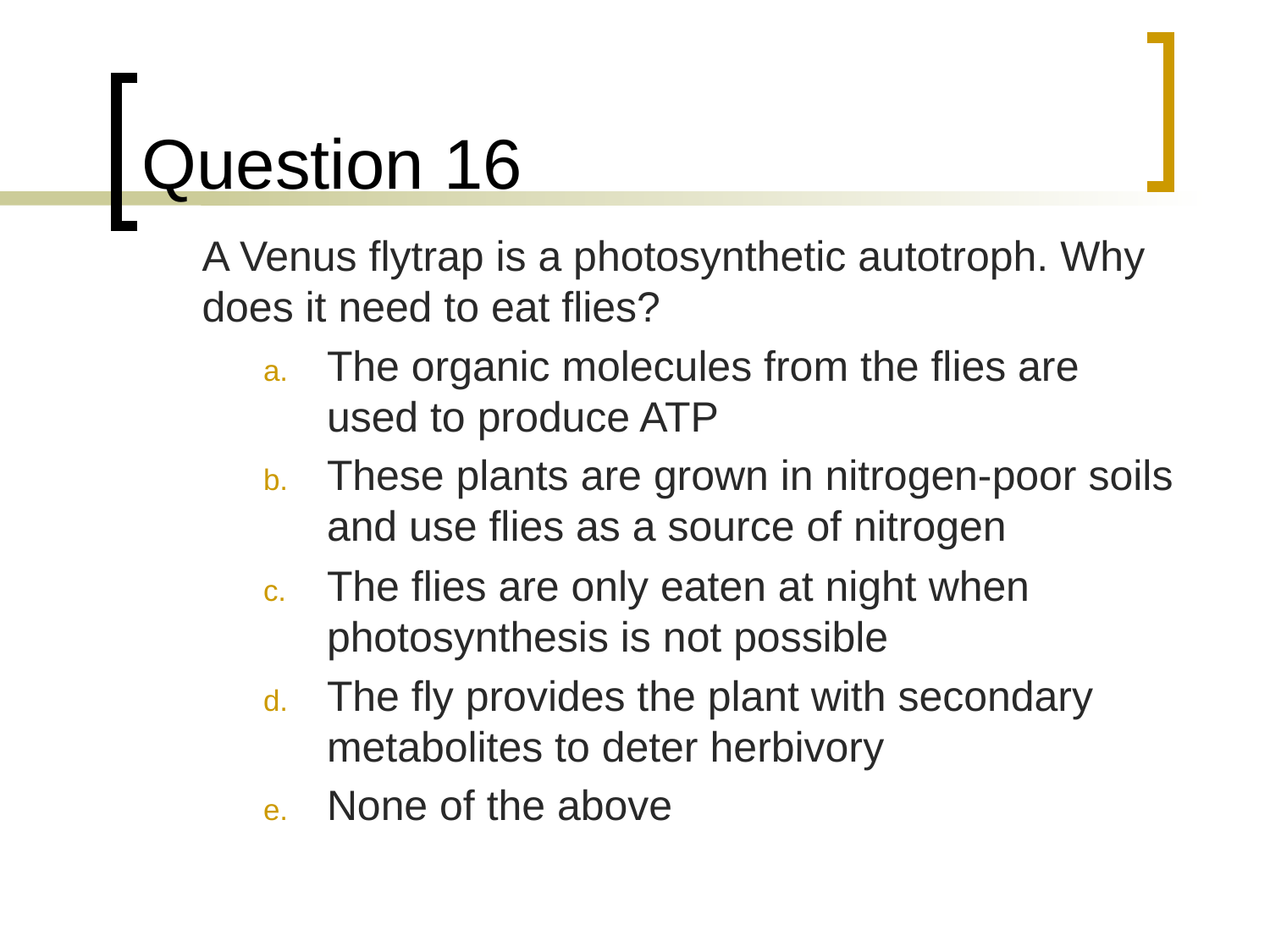

# Question 16
	A Venus flytrap is a photosynthetic autotroph. Why does it need to eat flies?
The organic molecules from the flies are used to produce ATP
These plants are grown in nitrogen-poor soils and use flies as a source of nitrogen
The flies are only eaten at night when photosynthesis is not possible
The fly provides the plant with secondary metabolites to deter herbivory
None of the above